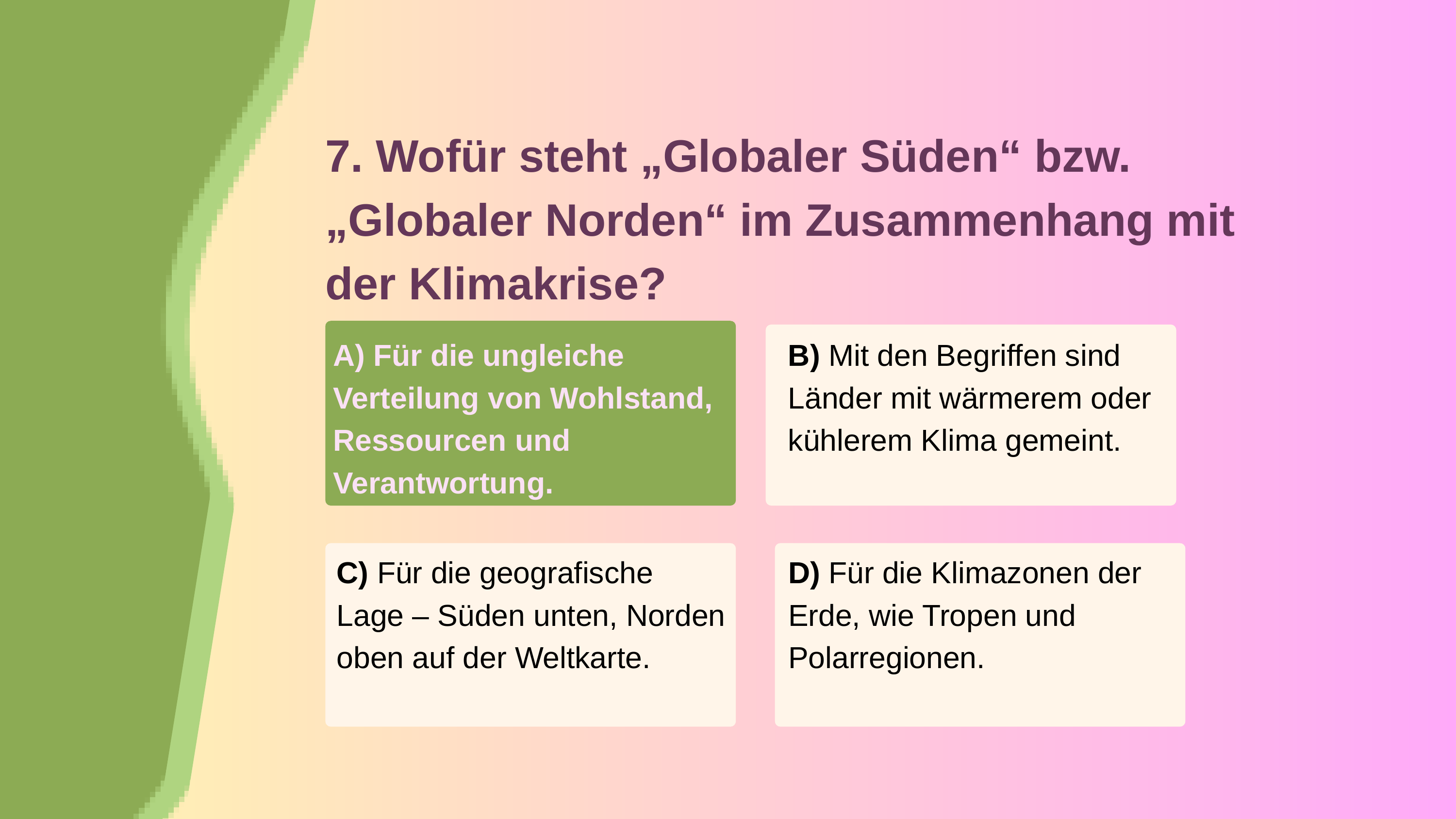

7. Wofür steht „Globaler Süden“ bzw. „Globaler Norden“ im Zusammenhang mit der Klimakrise?

A) Für die ungleiche Verteilung von Wohlstand, Ressourcen und Verantwortung.
B) Mit den Begriffen sind Länder mit wärmerem oder kühlerem Klima gemeint.

C) Für die geografische Lage – Süden unten, Norden oben auf der Weltkarte.
D) Für die Klimazonen der Erde, wie Tropen und Polarregionen.